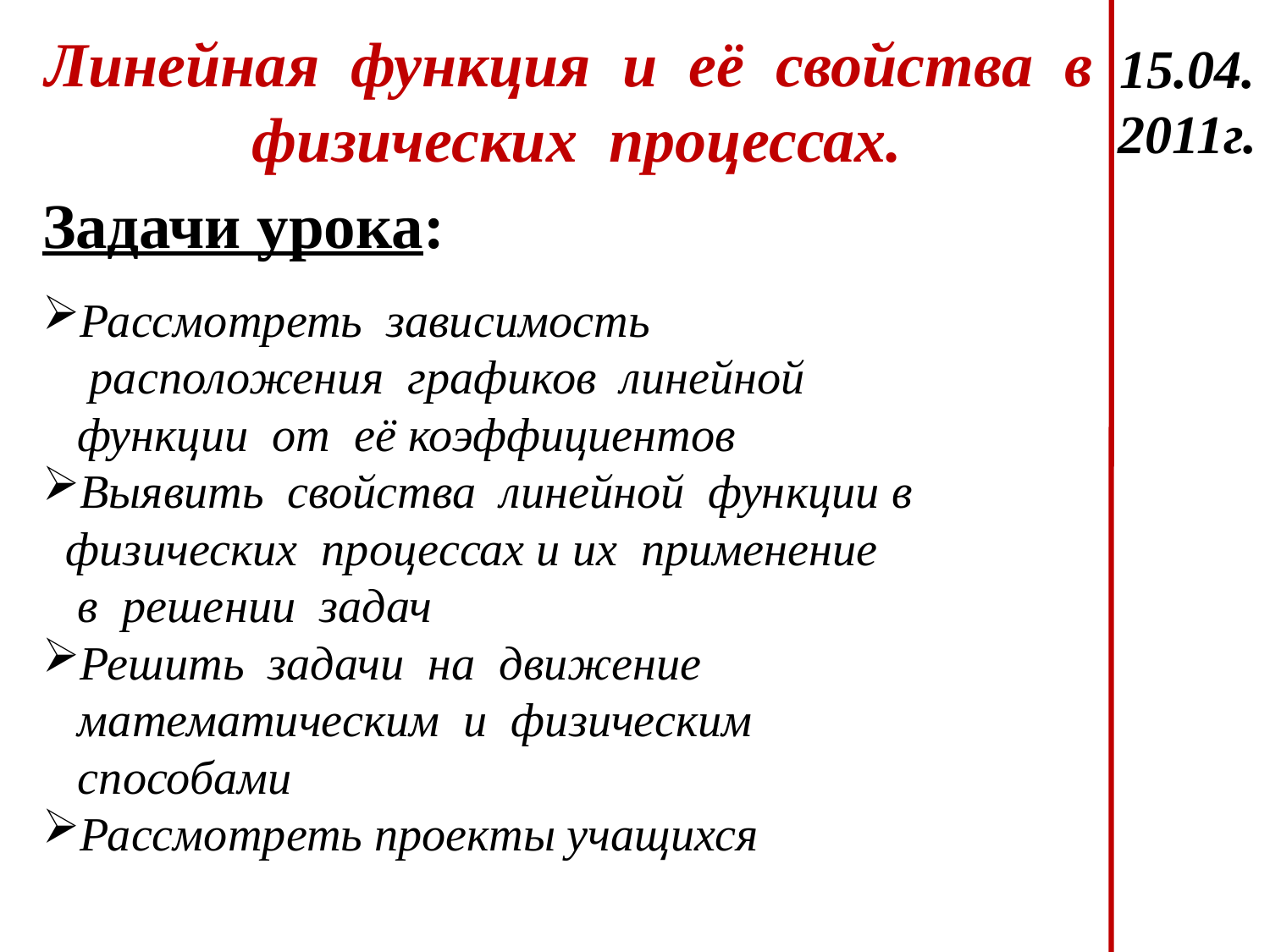

Линейная  функция  и  её  свойства  в  физических  процессах.
15.04.
2011г.
Задачи урока:
Рассмотреть  зависимость
    расположения  графиков  линейной
   функции  от  её коэффициентов
Выявить  свойства  линейной  функции в
  физических  процессах и их  применение
   в  решении  задач
Решить  задачи  на  движение
   математическим  и  физическим
   способами
Рассмотреть проекты учащихся